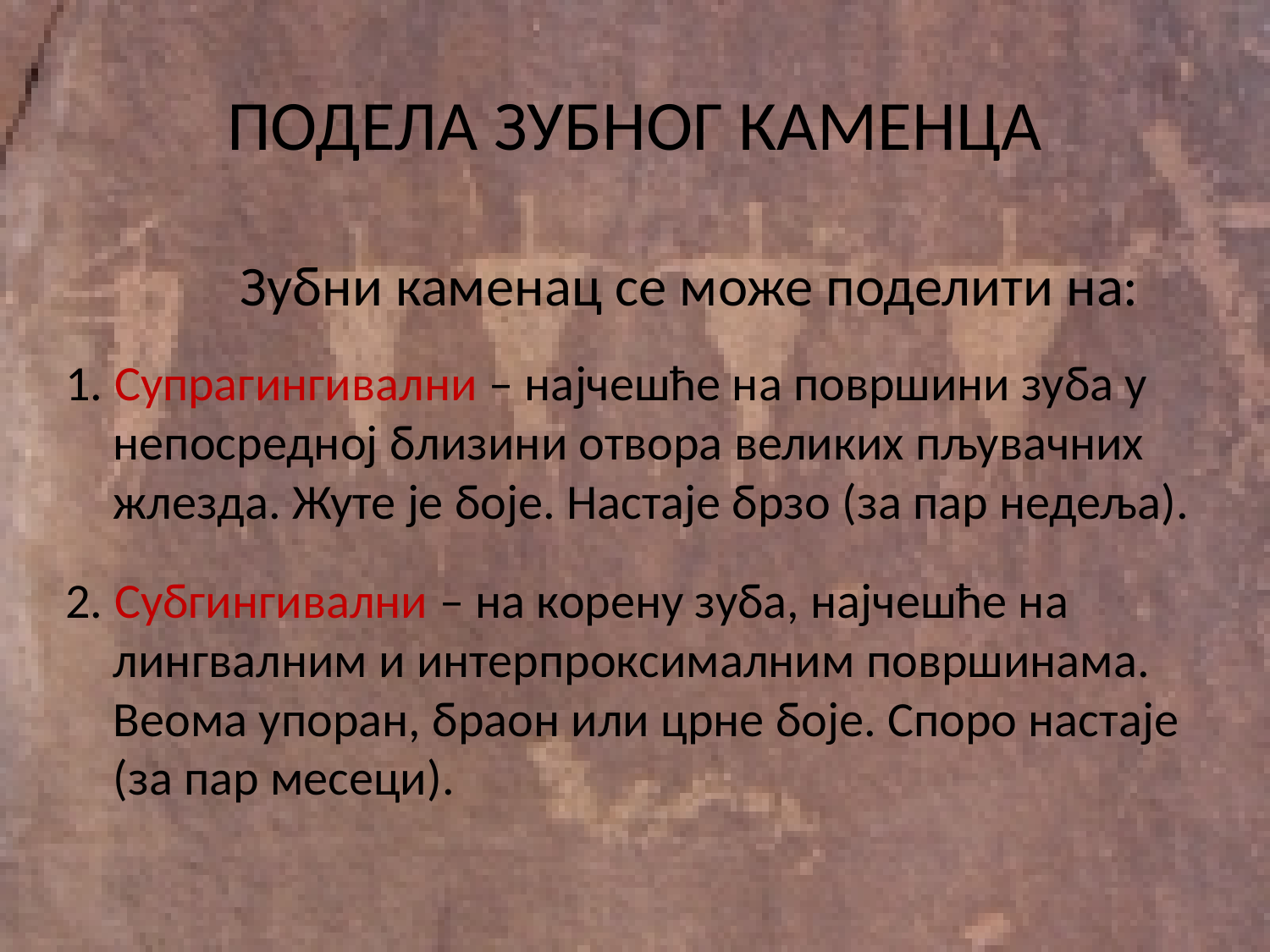

# ПОДЕЛА ЗУБНОГ КАМЕНЦА
		Зубни каменац се може поделити на:

1. Супрагингивални – најчешће на површини зуба у непосредној близини отвора великих пљувачних жлезда. Жуте је боје. Настаје брзо (за пар недеља).

2. Субгингивални – на корену зуба, најчешће на лингвалним и интерпроксималним површинама. Веома упоран, браон или црне боје. Споро настаје  (за пар месеци).